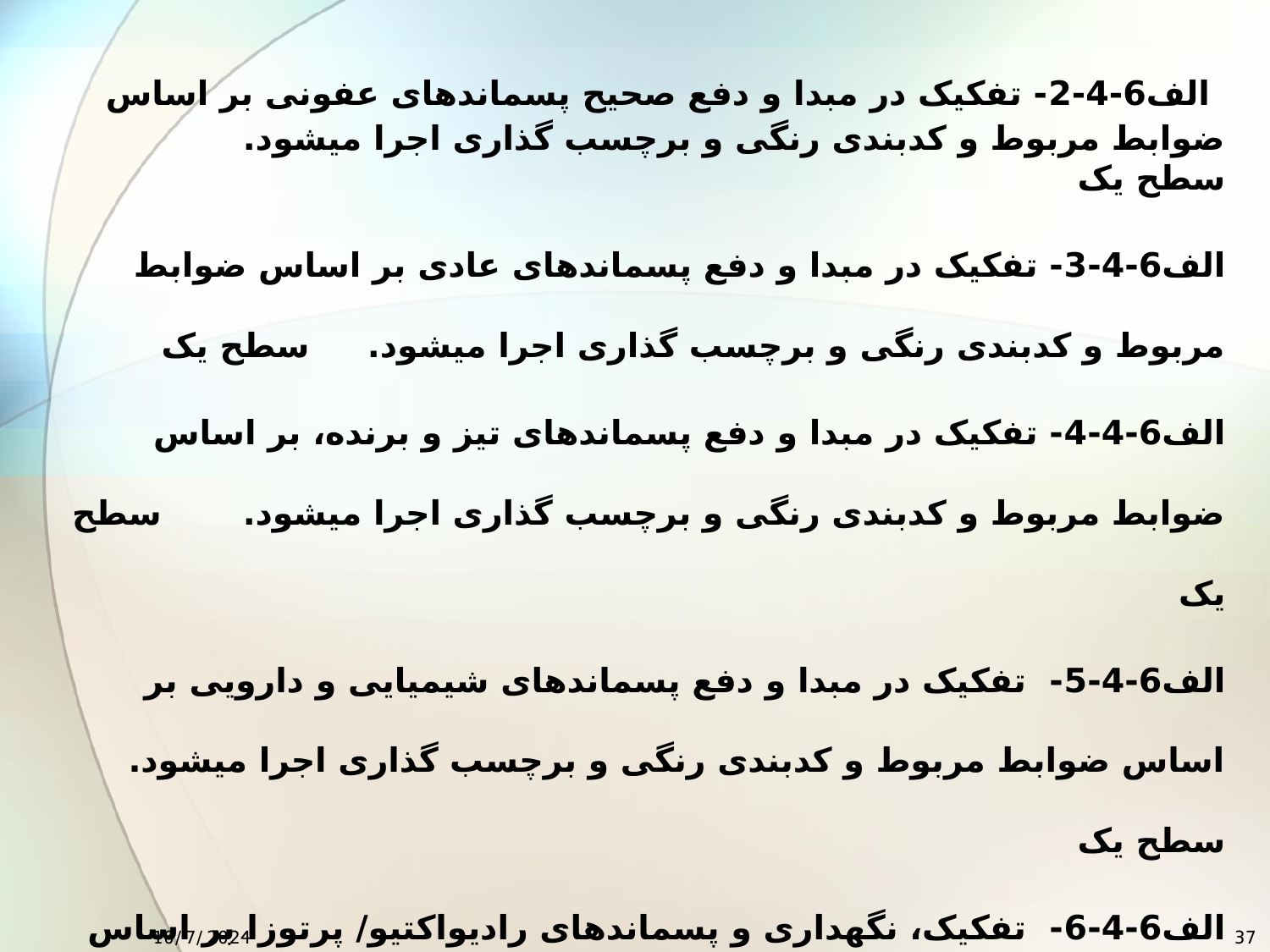

الف6-4-2- تفکیک در مبدا و دفع صحیح پسماندهای عفونی بر اساس ضوابط مربوط و کدبندی رنگی و برچسب گذاری اجرا میشود.           سطح یک
الف6-4-3- تفکیک در مبدا و دفع پسماندهای عادی بر اساس ضوابط مربوط و کدبندی رنگی و برچسب گذاری اجرا میشود.     سطح یک
الف6-4-4- تفکیک در مبدا و دفع پسماندهای تیز و برنده، بر اساس ضوابط مربوط و کدبندی رنگی و برچسب گذاری اجرا میشود.       سطح یک
الف6-4-5-  تفکیک در مبدا و دفع پسماندهای شیمیایی و دارویی بر اساس ضوابط مربوط و کدبندی رنگی و برچسب گذاری اجرا میشود.     سطح یک
الف6-4-6-  تفکیک، نگهداری و پسماندهای رادیواکتیو/ پرتوزا بر اساس ضوابط مربوط و کدبندی رنگی و برچسب گذاری اجرا میشود.         سطح یک

10/7/2024
37